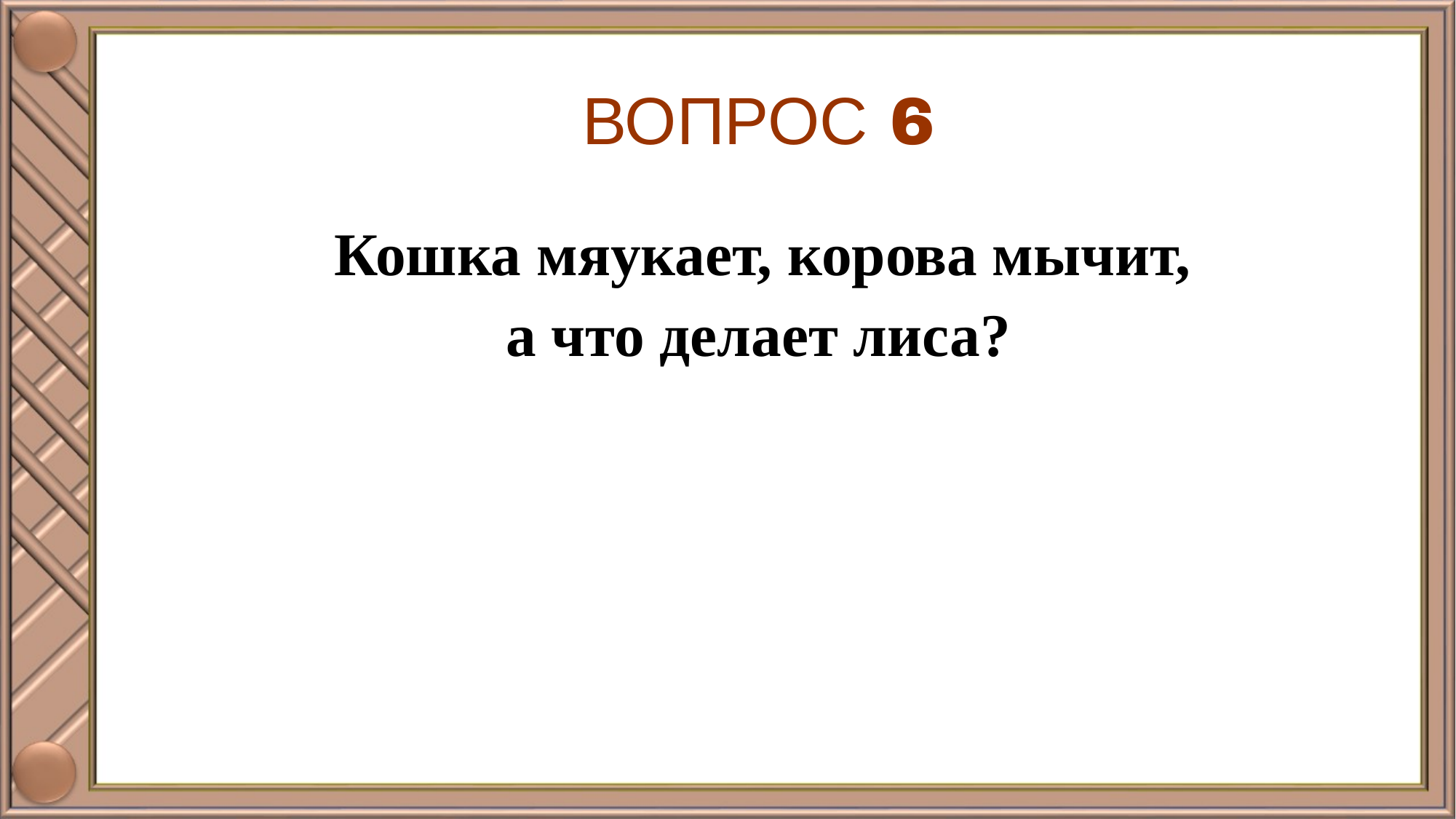

# ВОПРОС 6
  Кошка мяукает, корова мычит,
а что делает лиса?